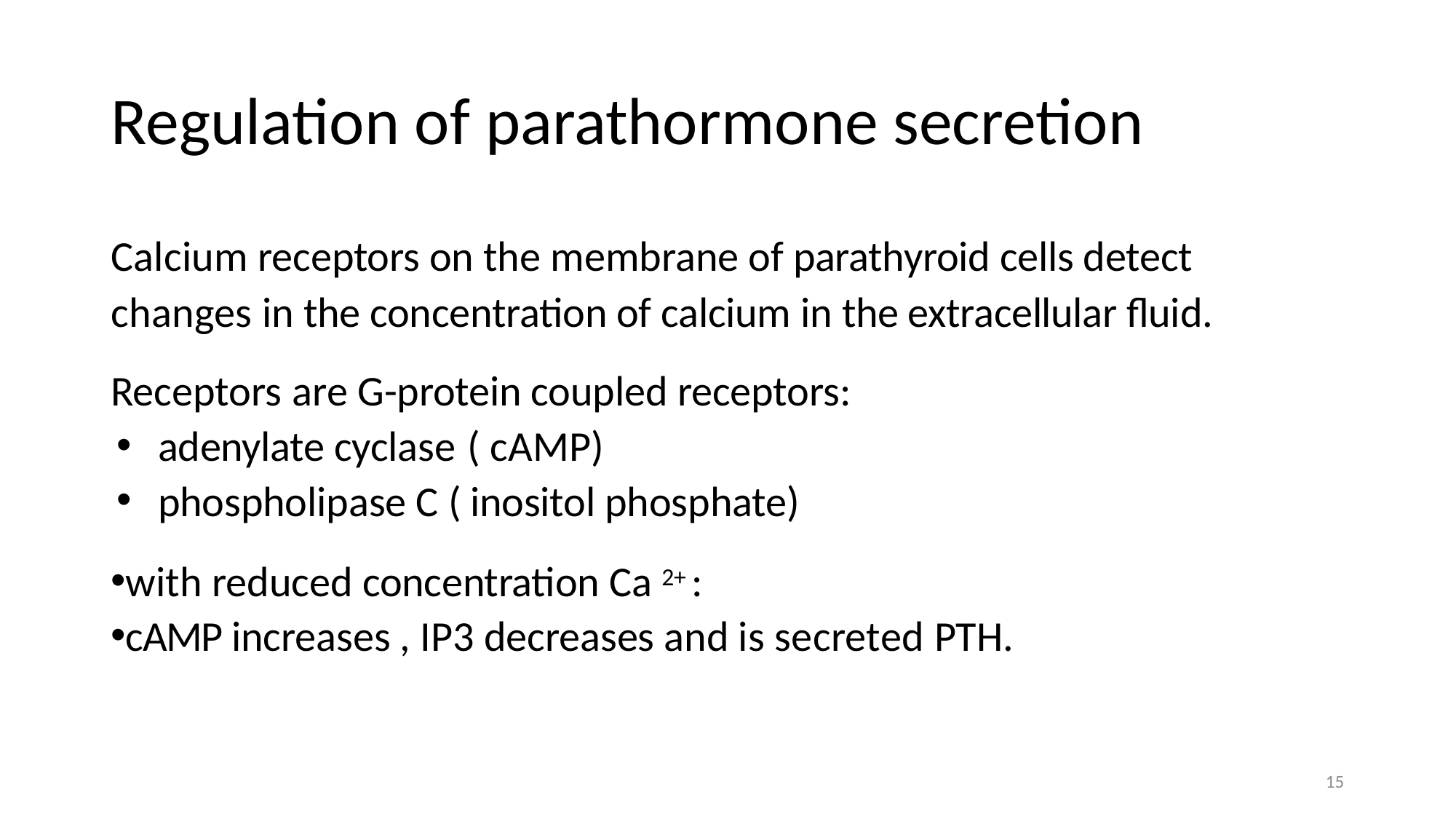

# Regulation of parathormone secretion
Calcium receptors on the membrane of parathyroid cells detect changes in the concentration of calcium in the extracellular fluid.
Receptors are G-protein coupled receptors:
adenylate cyclase ( cAMP)
phospholipase C ( inositol phosphate)
with reduced concentration Ca 2+ :
cAMP increases , IP3 decreases and is secreted PTH.

15